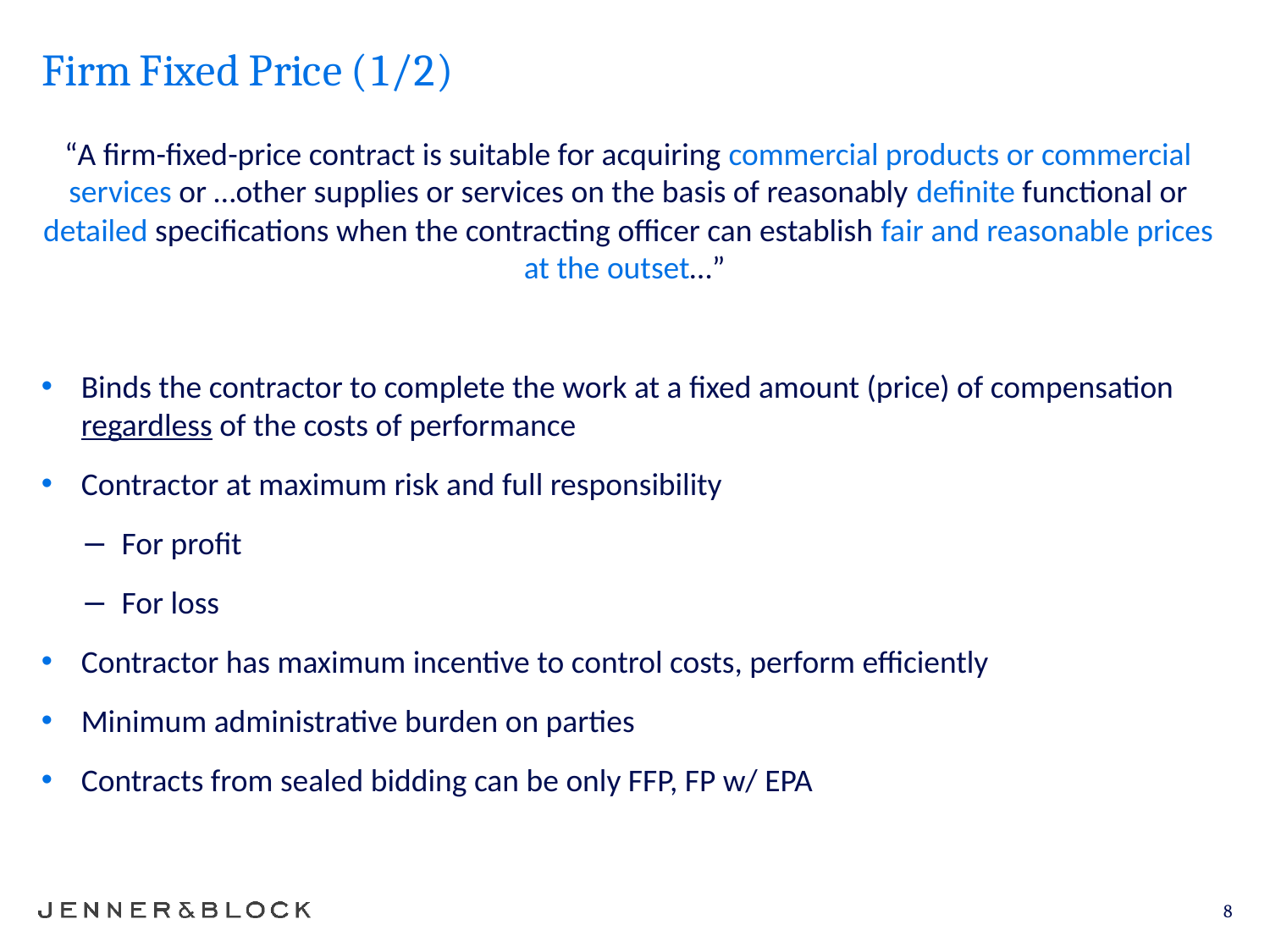

# Firm Fixed Price (1/2)
“A firm-fixed-price contract is suitable for acquiring commercial products or commercial services or …other supplies or services on the basis of reasonably definite functional or detailed specifications when the contracting officer can establish fair and reasonable prices at the outset…”

Binds the contractor to complete the work at a fixed amount (price) of compensation regardless of the costs of performance
Contractor at maximum risk and full responsibility
For profit
For loss
Contractor has maximum incentive to control costs, perform efficiently
Minimum administrative burden on parties
Contracts from sealed bidding can be only FFP, FP w/ EPA